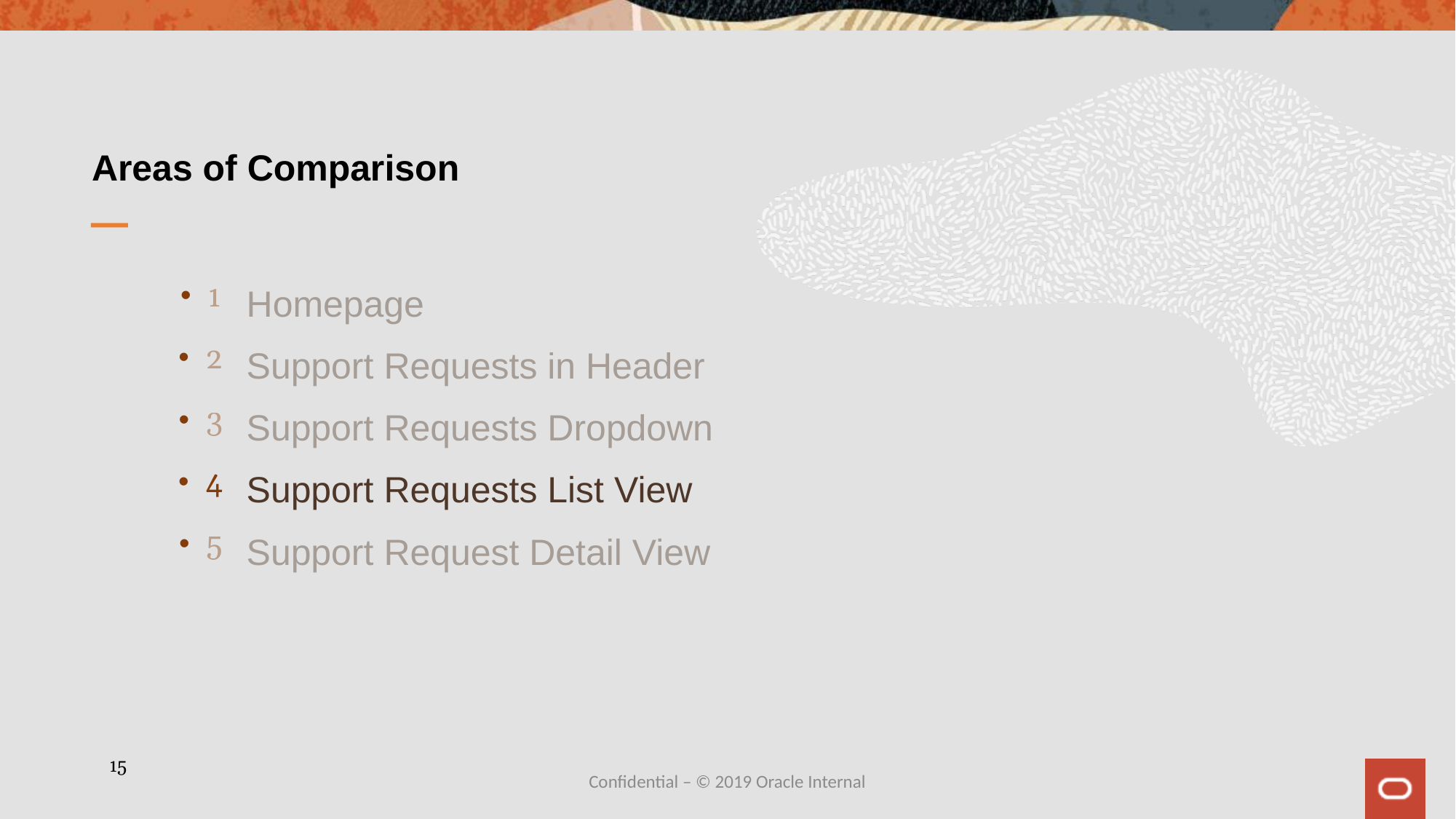

# Areas of Comparison
1
Homepage
Support Requests in Header
2
Support Requests Dropdown
3
Support Requests List View
4
5
Support Request Detail View
15
Confidential – © 2019 Oracle Internal